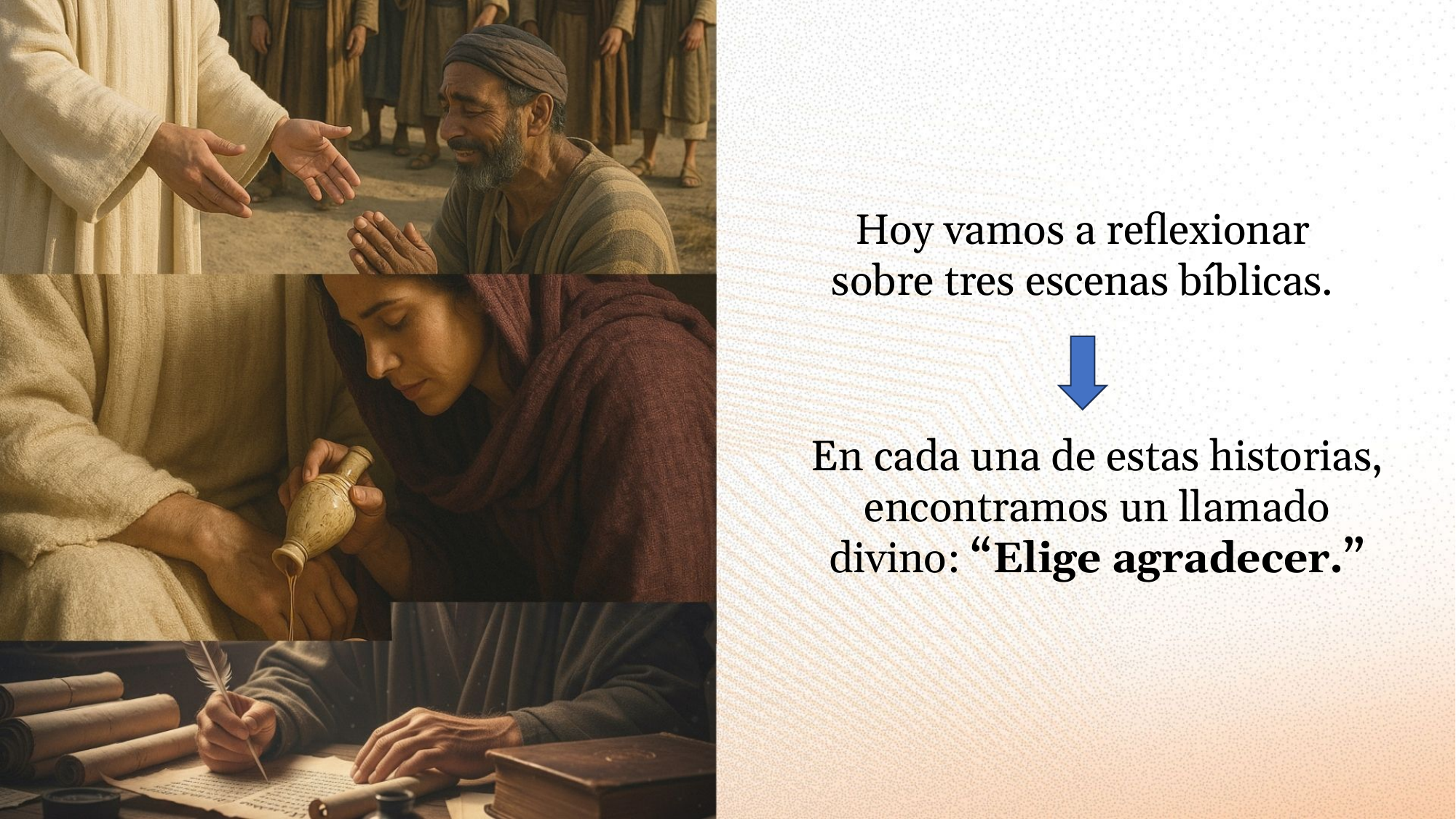

Hoy vamos a reflexionar sobre tres escenas bíblicas.

En cada una de estas historias, encontramos un llamado divino: “Elige agradecer.”